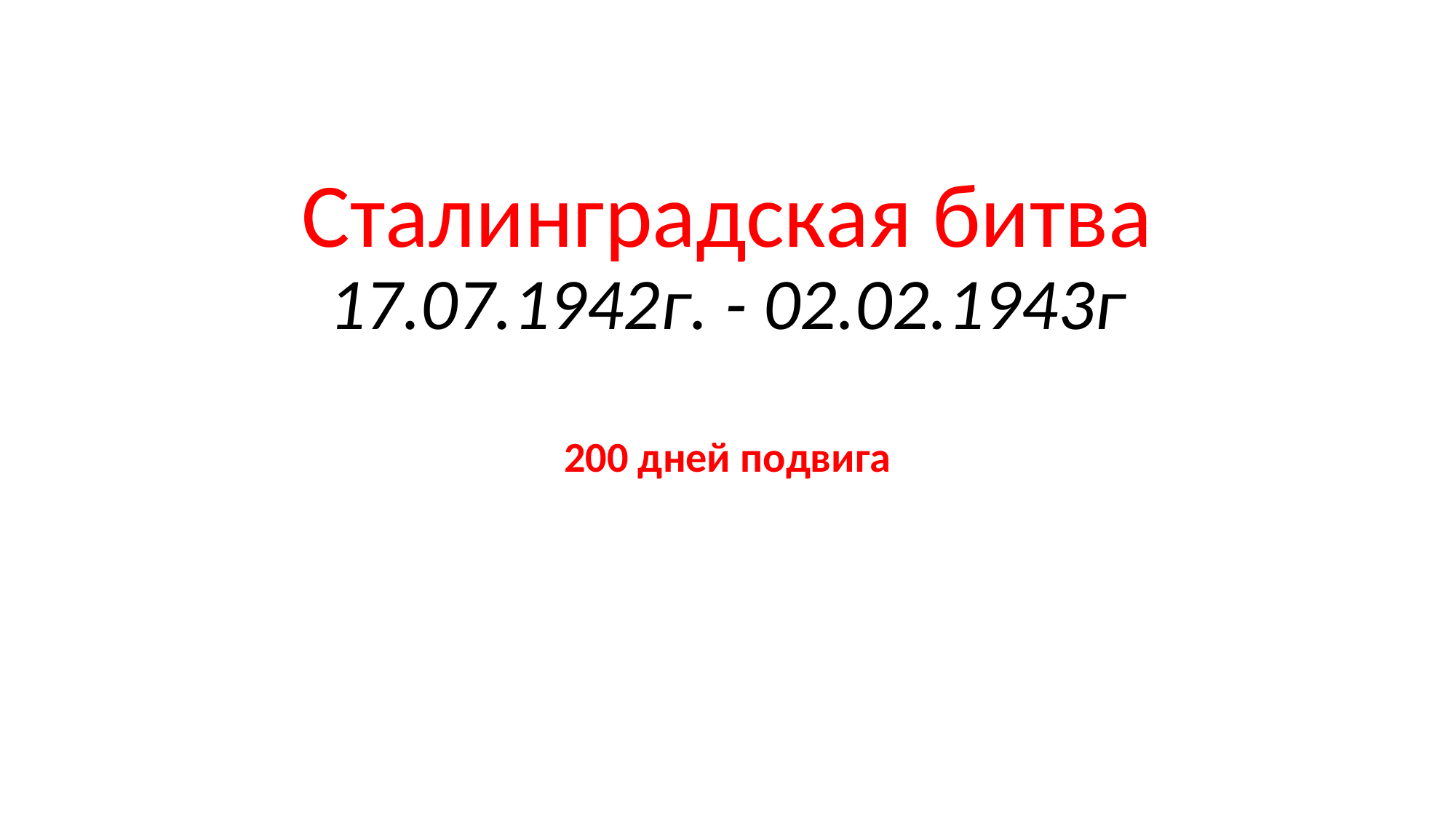

# Сталинградская битва 17.07.1942г. - 02.02.1943г
200 дней подвига